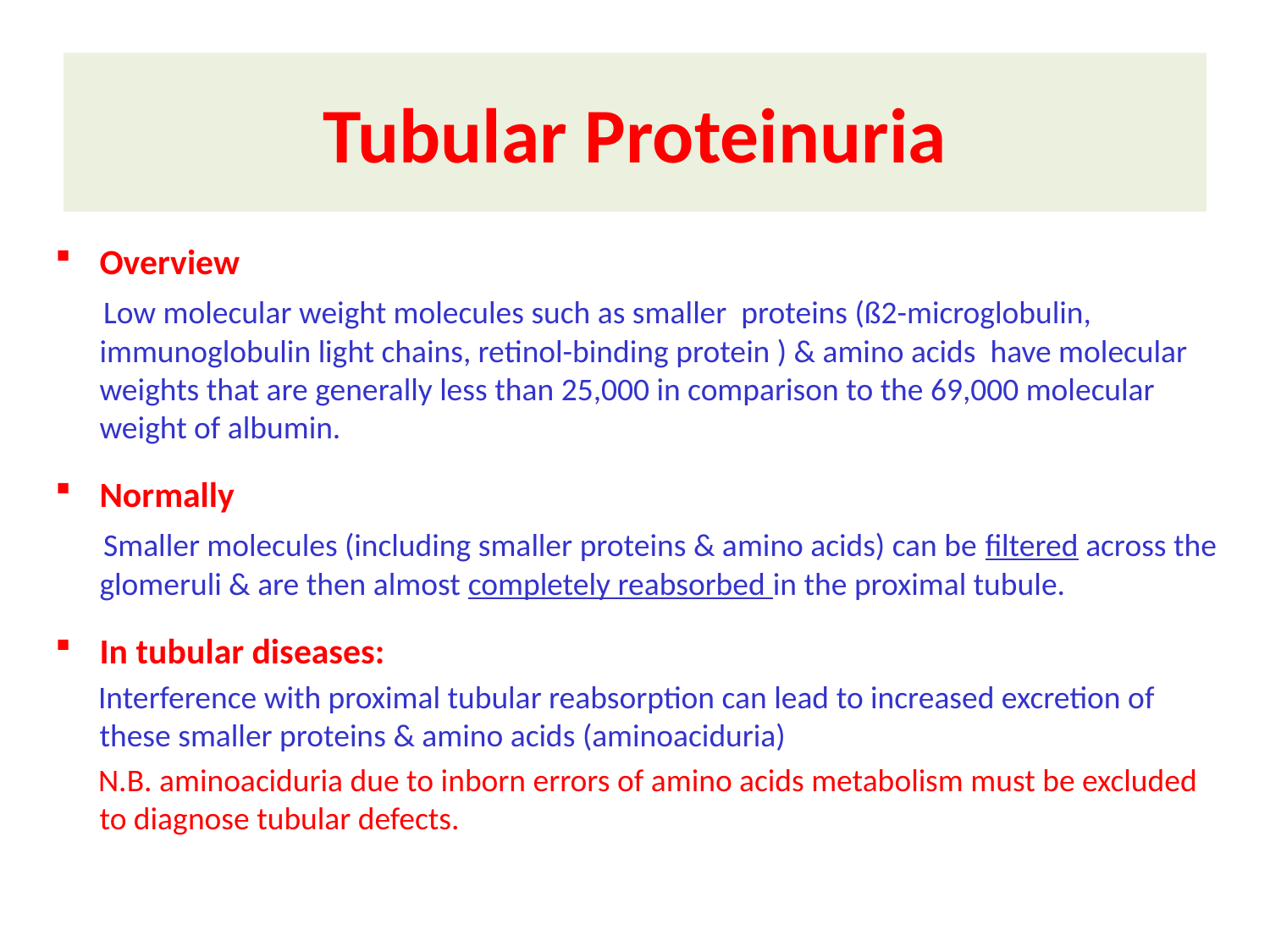

# Tubular Proteinuria
Overview
      Low molecular weight molecules such as smaller  proteins (ß2-microglobulin, immunoglobulin light chains, retinol-binding protein ) & amino acids  have molecular weights that are generally less than 25,000 in comparison to the 69,000 molecular weight of albumin.

Normally
      Smaller molecules (including smaller proteins & amino acids) can be filtered across the glomeruli & are then almost completely reabsorbed in the proximal tubule.

In tubular diseases:
      Interference with proximal tubular reabsorption can lead to increased excretion of these smaller proteins & amino acids (aminoaciduria)
      N.B. aminoaciduria due to inborn errors of amino acids metabolism must be excluded to diagnose tubular defects.